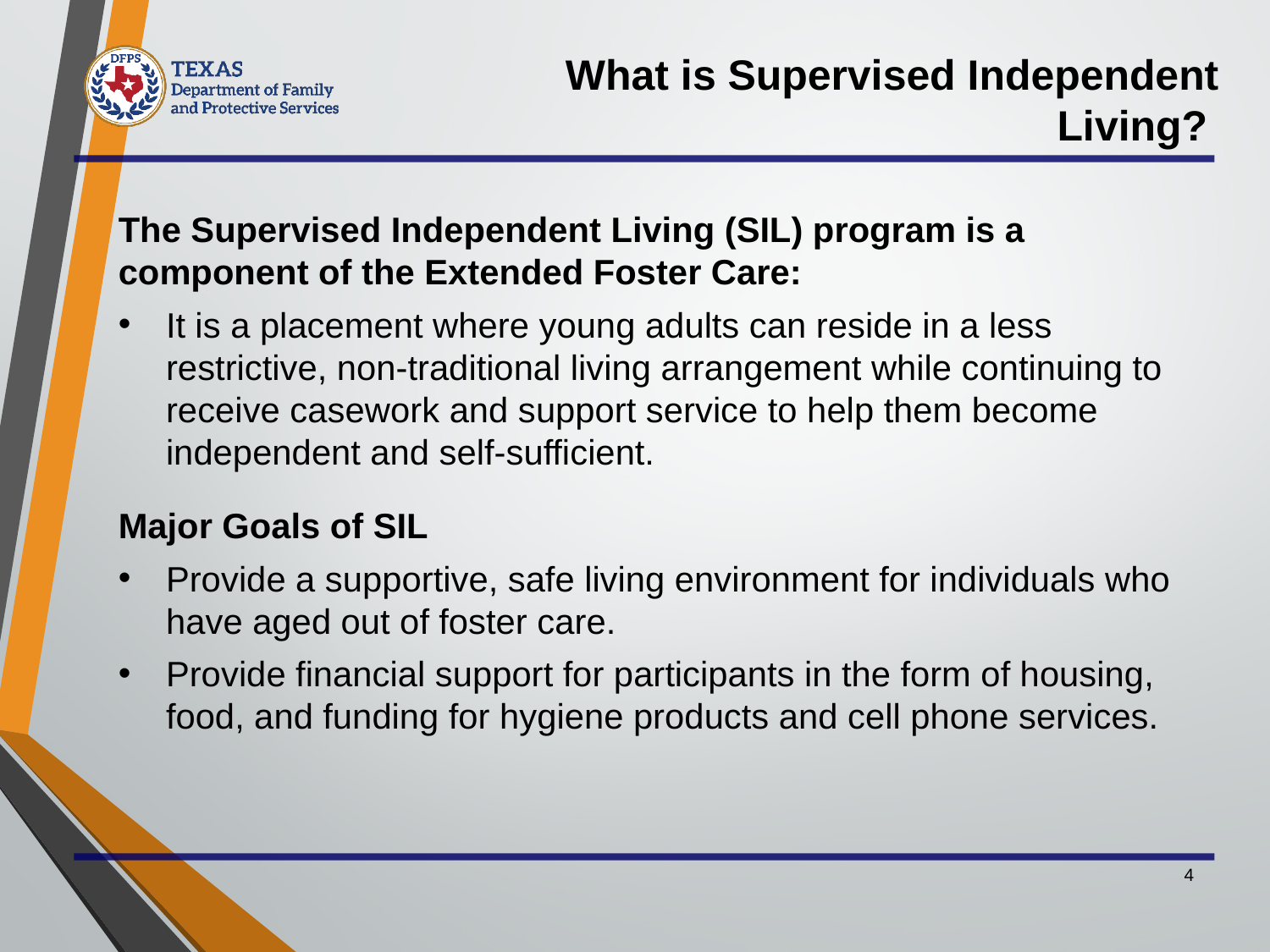

What is Supervised Independent Living?
The Supervised Independent Living (SIL) program is a component of the Extended Foster Care:
It is a placement where young adults can reside in a less restrictive, non-traditional living arrangement while continuing to receive casework and support service to help them become independent and self-sufficient.
Major Goals of SIL
Provide a supportive, safe living environment for individuals who have aged out of foster care.
Provide financial support for participants in the form of housing, food, and funding for hygiene products and cell phone services.
4